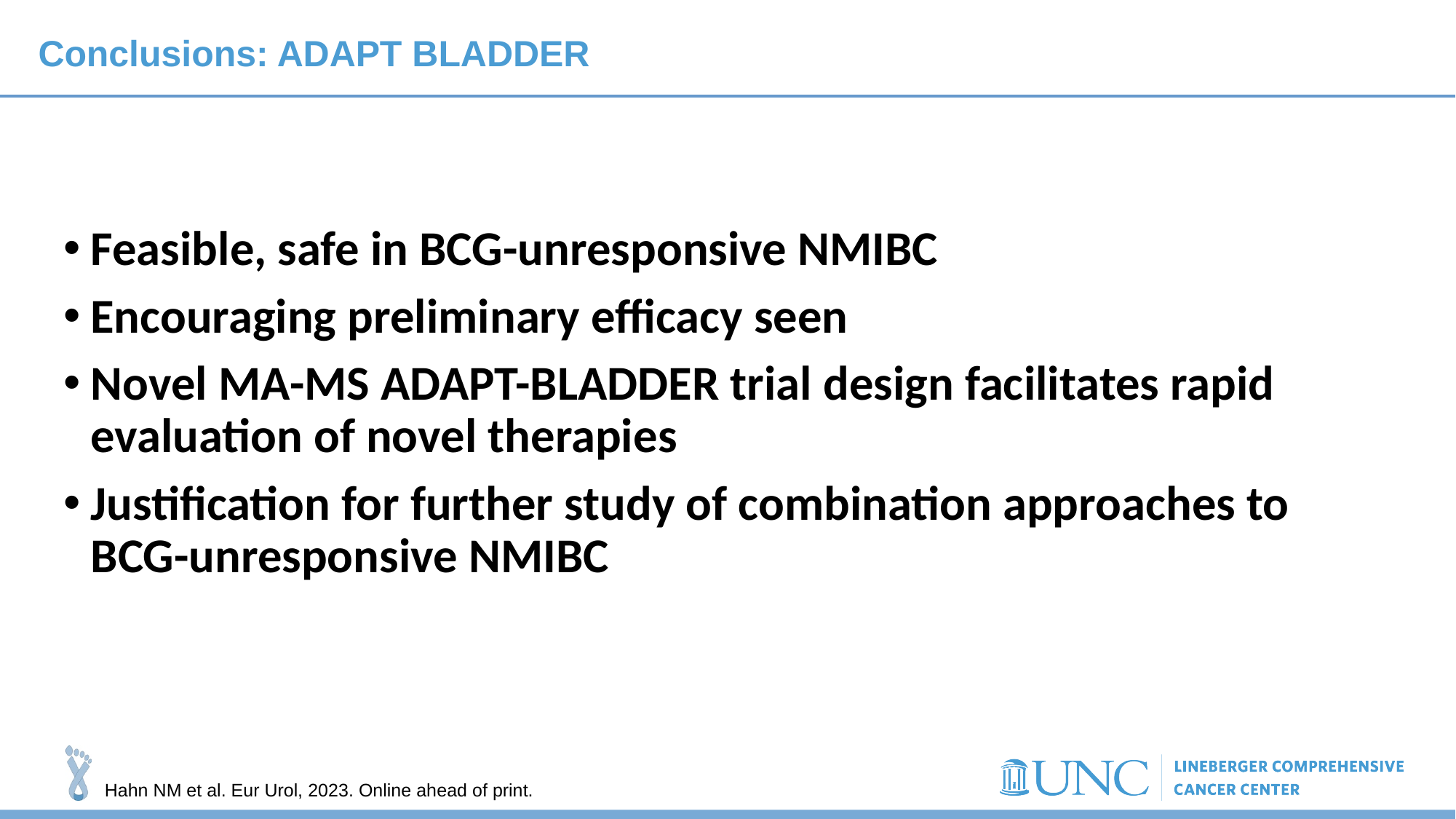

# Conclusions: ADAPT BLADDER
Feasible, safe in BCG-unresponsive NMIBC
Encouraging preliminary efficacy seen
Novel MA-MS ADAPT-BLADDER trial design facilitates rapid evaluation of novel therapies
Justification for further study of combination approaches to BCG-unresponsive NMIBC
Hahn NM et al. Eur Urol, 2023. Online ahead of print.